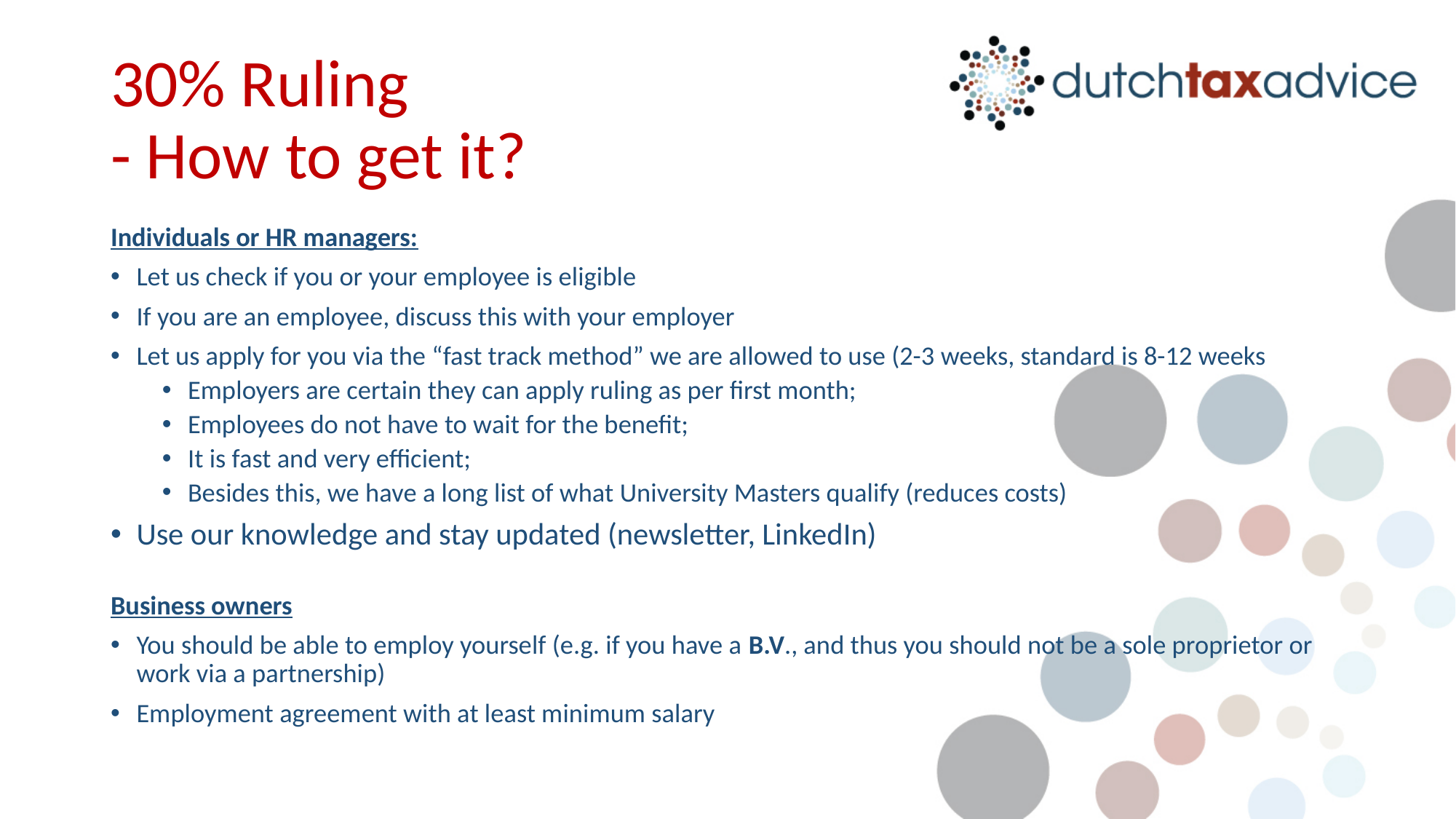

30% Ruling
- How to get it?
Individuals or HR managers:
Let us check if you or your employee is eligible
If you are an employee, discuss this with your employer
Let us apply for you via the “fast track method” we are allowed to use (2-3 weeks, standard is 8-12 weeks
Employers are certain they can apply ruling as per first month;
Employees do not have to wait for the benefit;
It is fast and very efficient;
Besides this, we have a long list of what University Masters qualify (reduces costs)
Use our knowledge and stay updated (newsletter, LinkedIn)
Business owners
You should be able to employ yourself (e.g. if you have a B.V., and thus you should not be a sole proprietor or work via a partnership)
Employment agreement with at least minimum salary